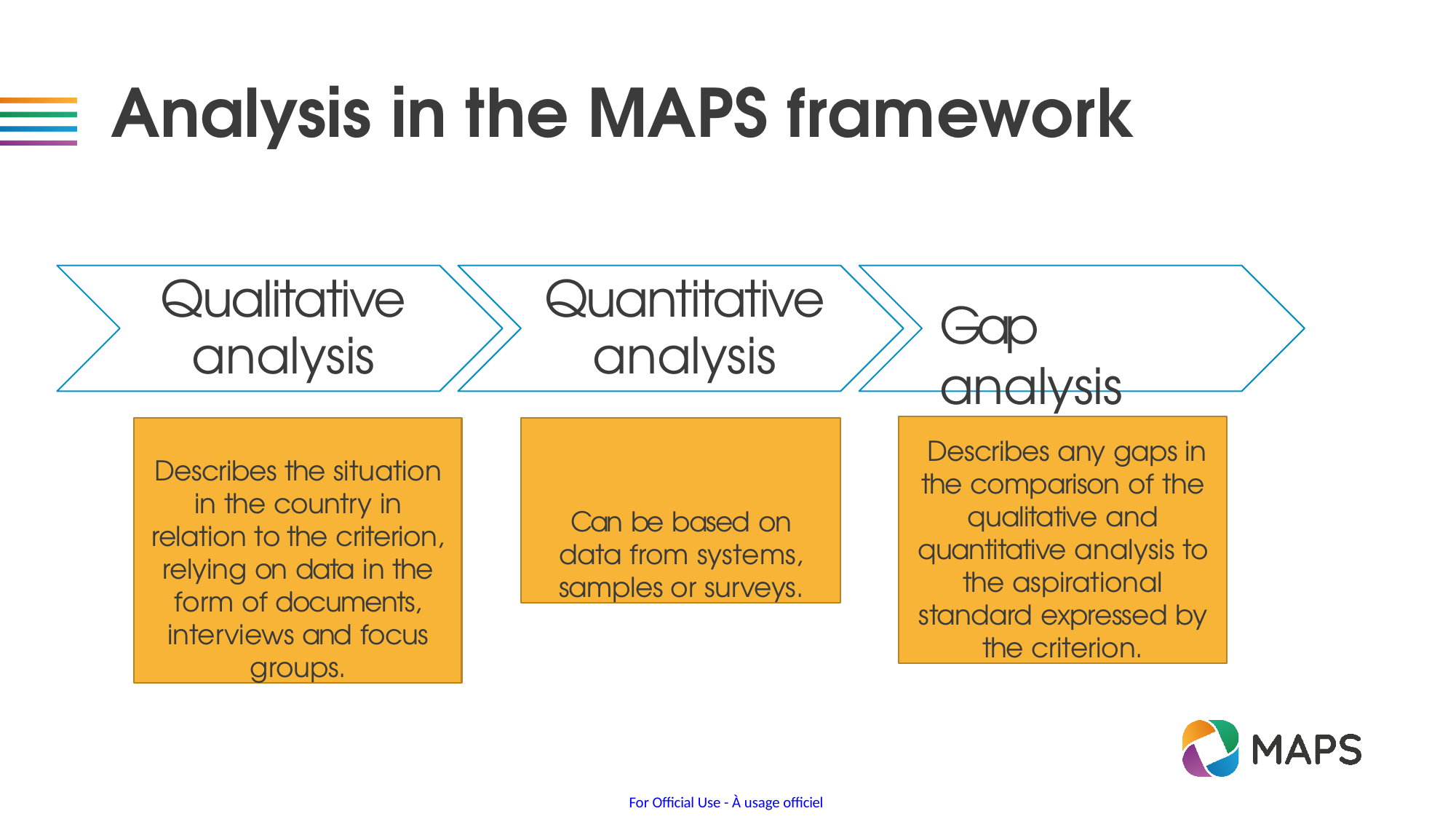

# Analysis in the MAPS framework
Qualitative analysis
Quantitative analysis

Gap analysis
Describes any gaps in the comparison of the qualitative and quantitative analysis to the aspirational standard expressed by the criterion.

Describes the situation in the country in relation to the criterion, relying on data in the form of documents, interviews and focus groups.

Can be based on data from systems, samples or surveys.
For Official Use - À usage officiel